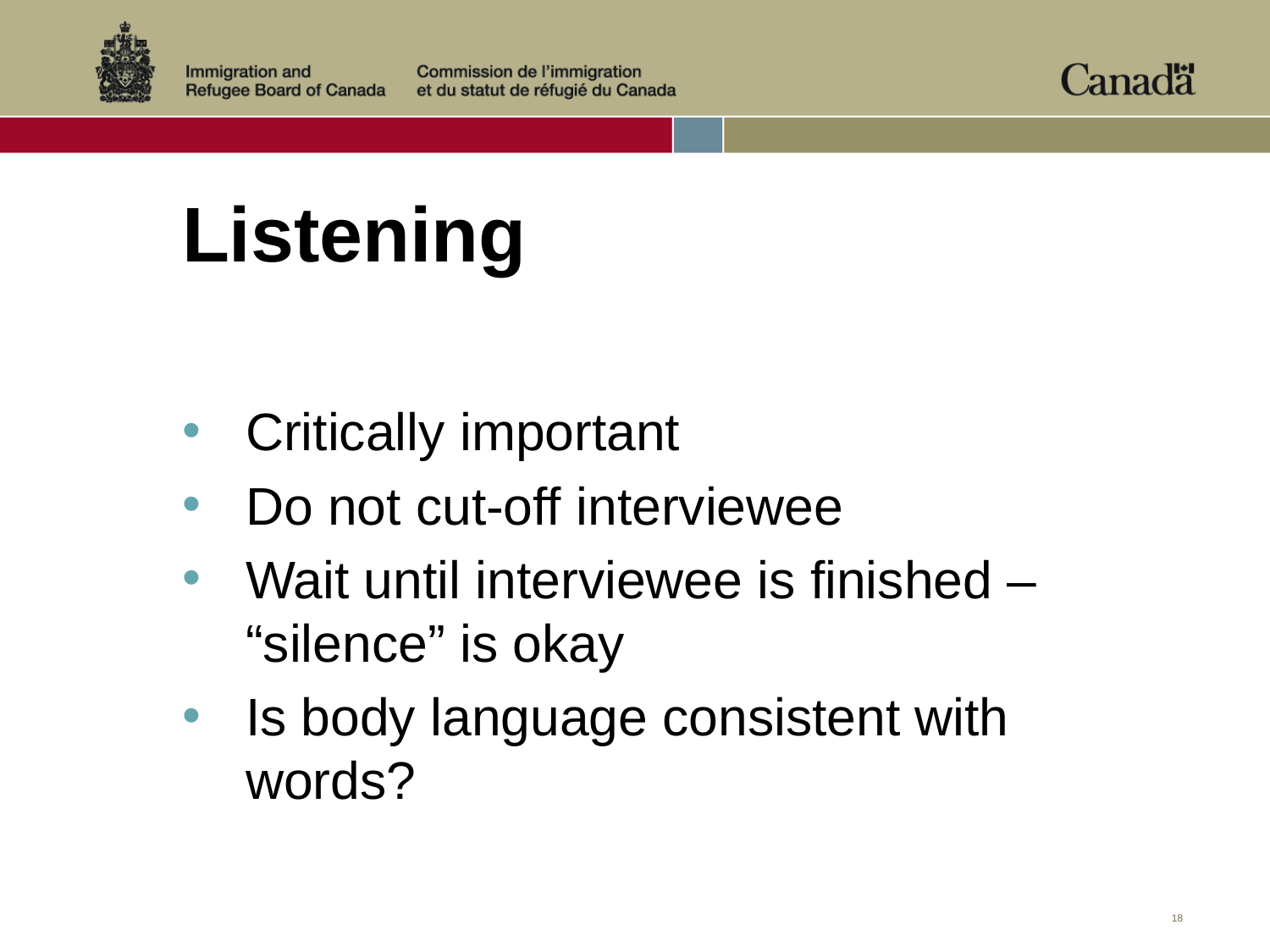

# Listening
Critically important
Do not cut-off interviewee
Wait until interviewee is finished – “silence” is okay
Is body language consistent with words?
18